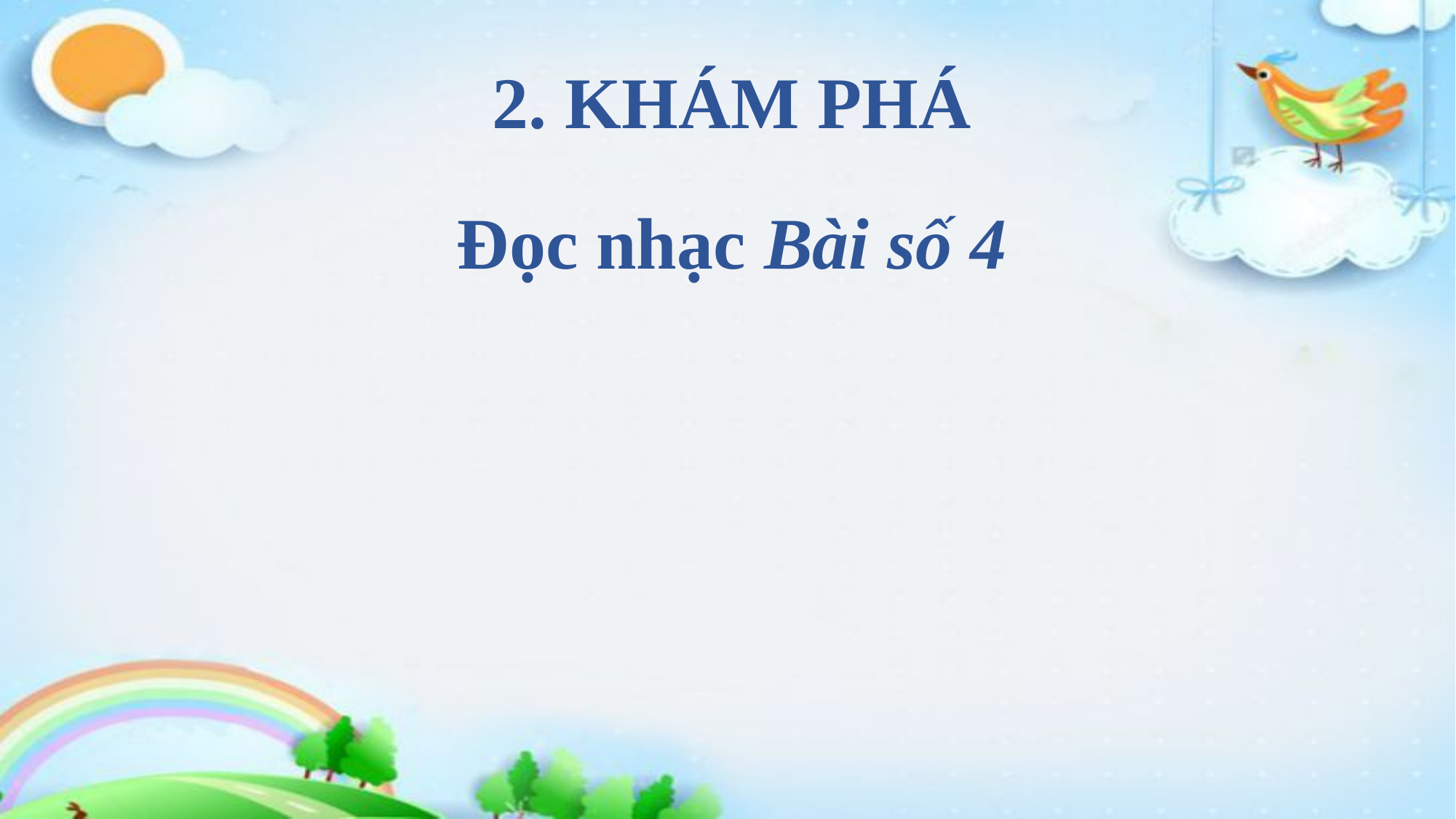

2. KHÁM PHÁ
Đọc nhạc Bài số 4